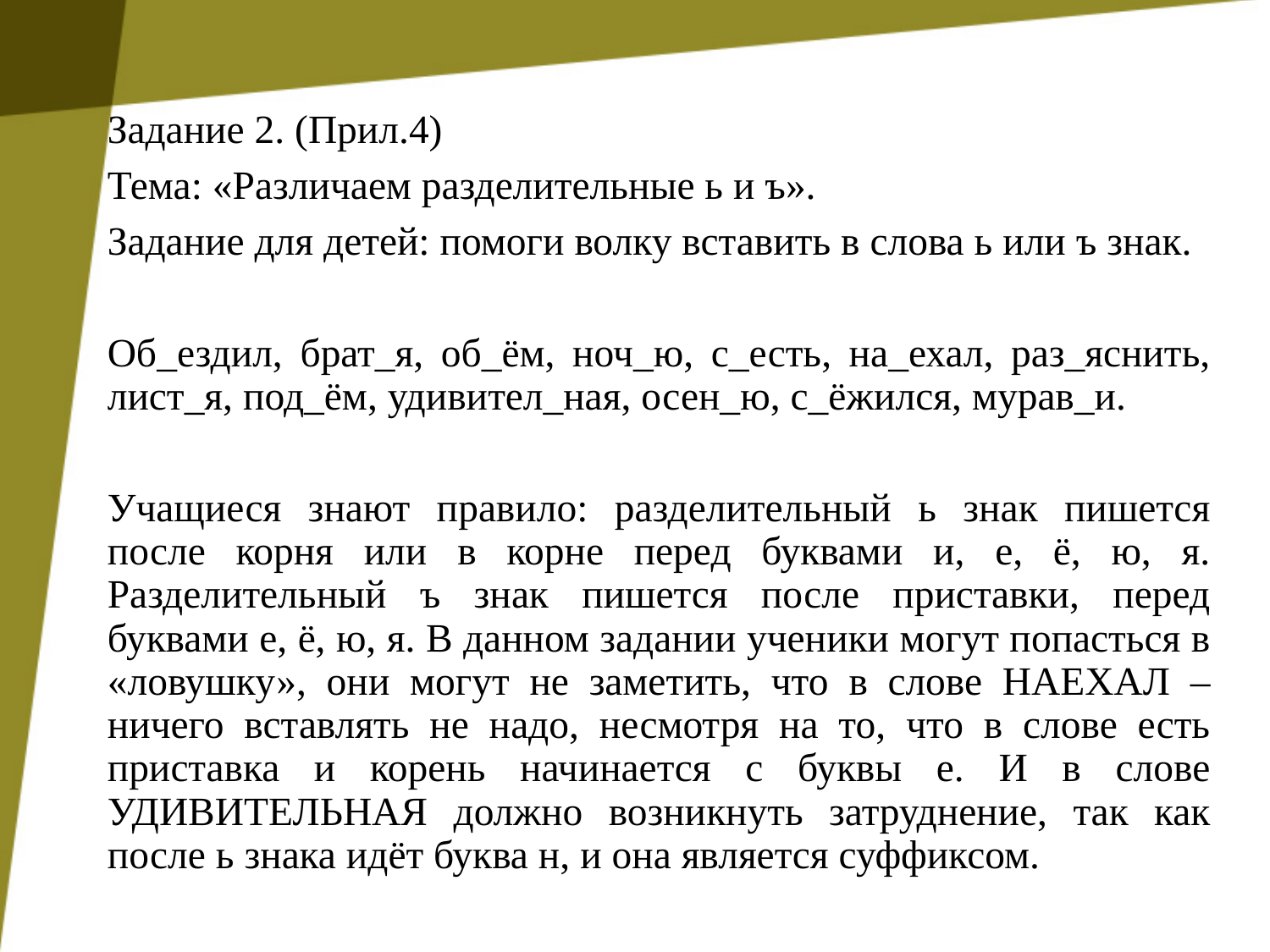

Задание 2. (Прил.4)
Тема: «Различаем разделительные ь и ъ».
Задание для детей: помоги волку вставить в слова ь или ъ знак.

Об_ездил, брат_я, об_ём, ноч_ю, с_есть, на_ехал, раз_яснить, лист_я, под_ём, удивител_ная, осен_ю, с_ёжился, мурав_и.

Учащиеся знают правило: разделительный ь знак пишется после корня или в корне перед буквами и, е, ё, ю, я. Разделительный ъ знак пишется после приставки, перед буквами е, ё, ю, я. В данном задании ученики могут попасться в «ловушку», они могут не заметить, что в слове НАЕХАЛ – ничего вставлять не надо, несмотря на то, что в слове есть приставка и корень начинается с буквы е. И в слове УДИВИТЕЛЬНАЯ должно возникнуть затруднение, так как после ь знака идёт буква н, и она является суффиксом.